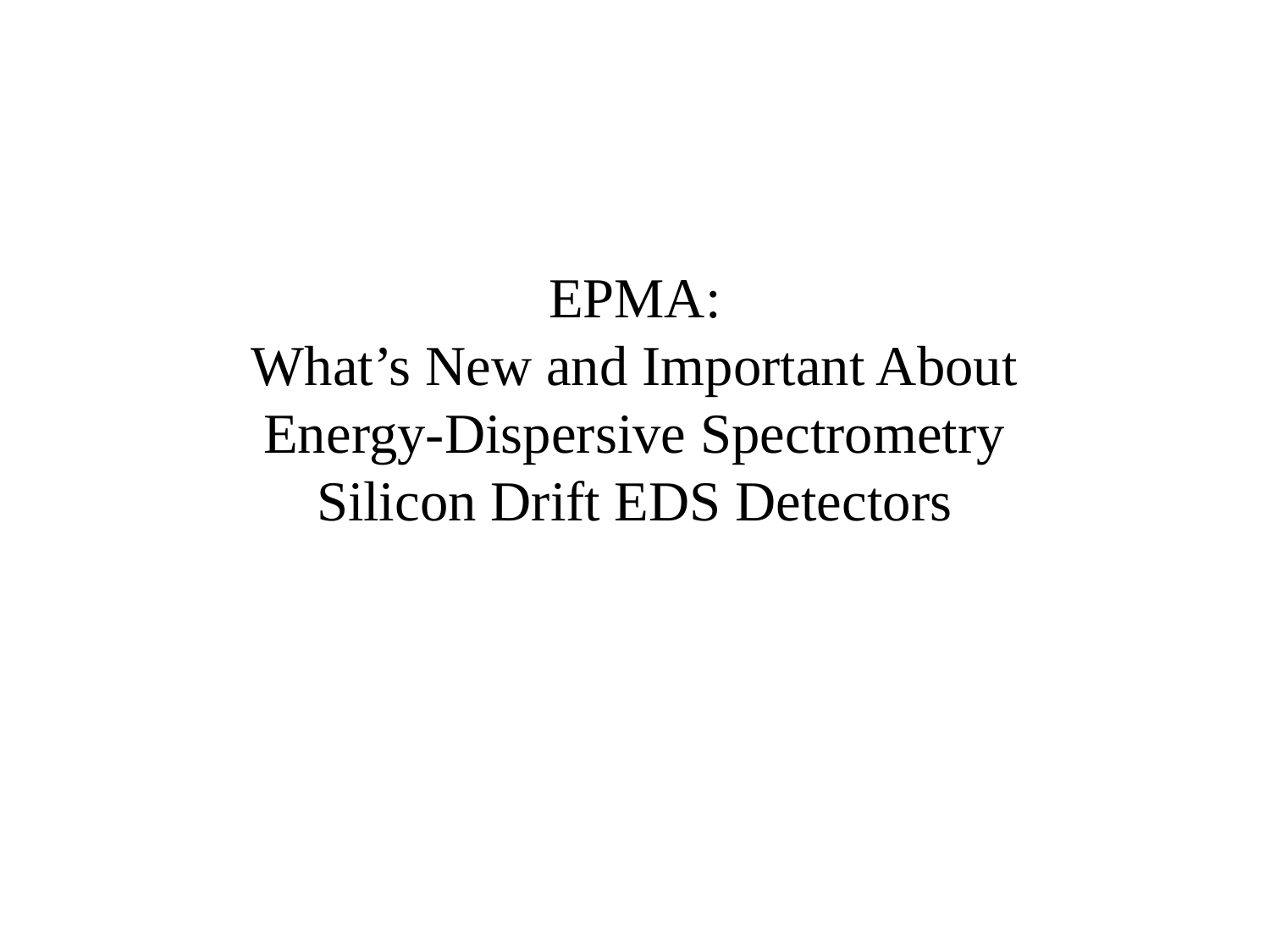

# EPMA: What’s New and Important About Energy-Dispersive Spectrometry Silicon Drift EDS Detectors